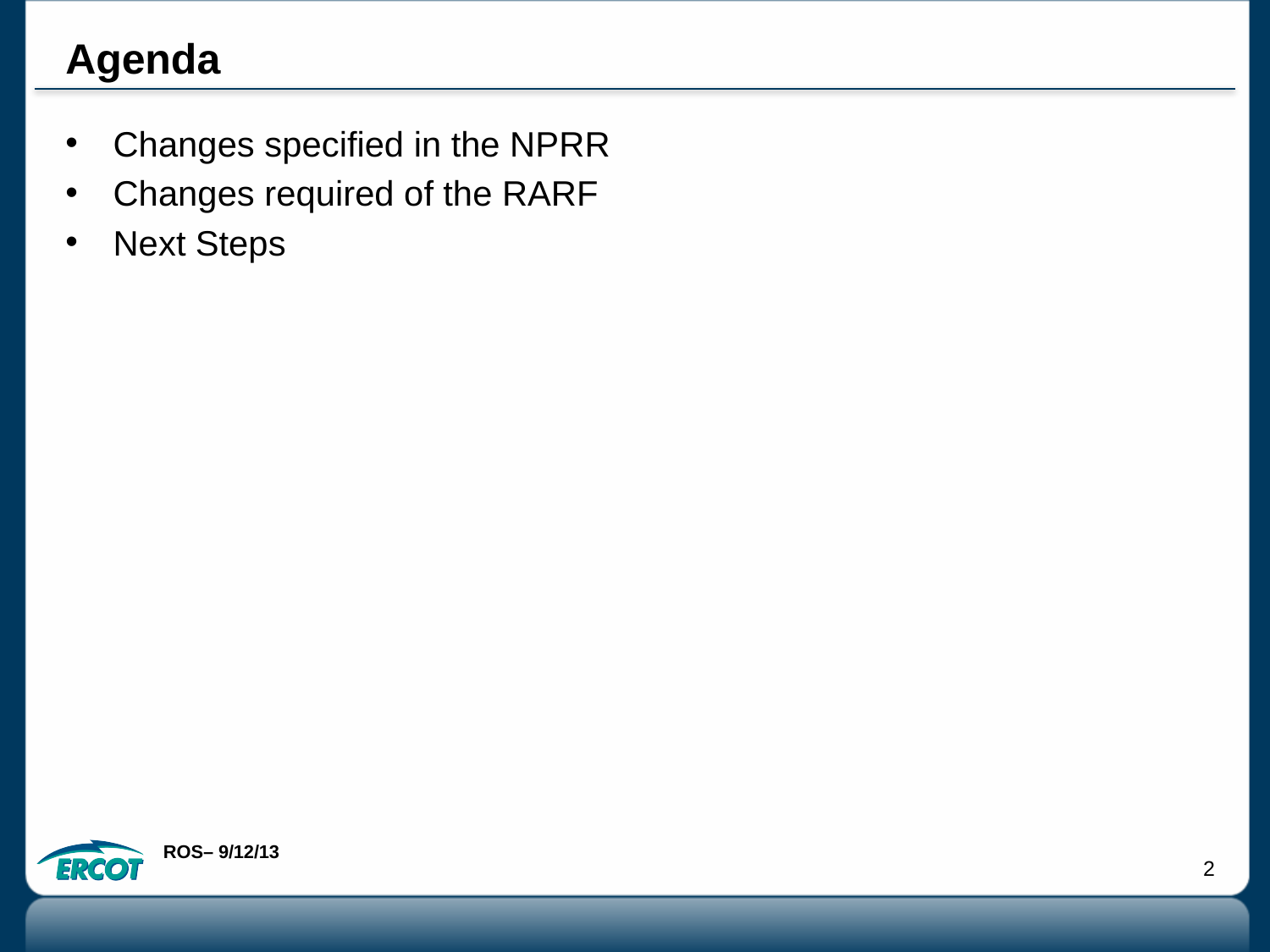

# Agenda
Changes specified in the NPRR
Changes required of the RARF
Next Steps